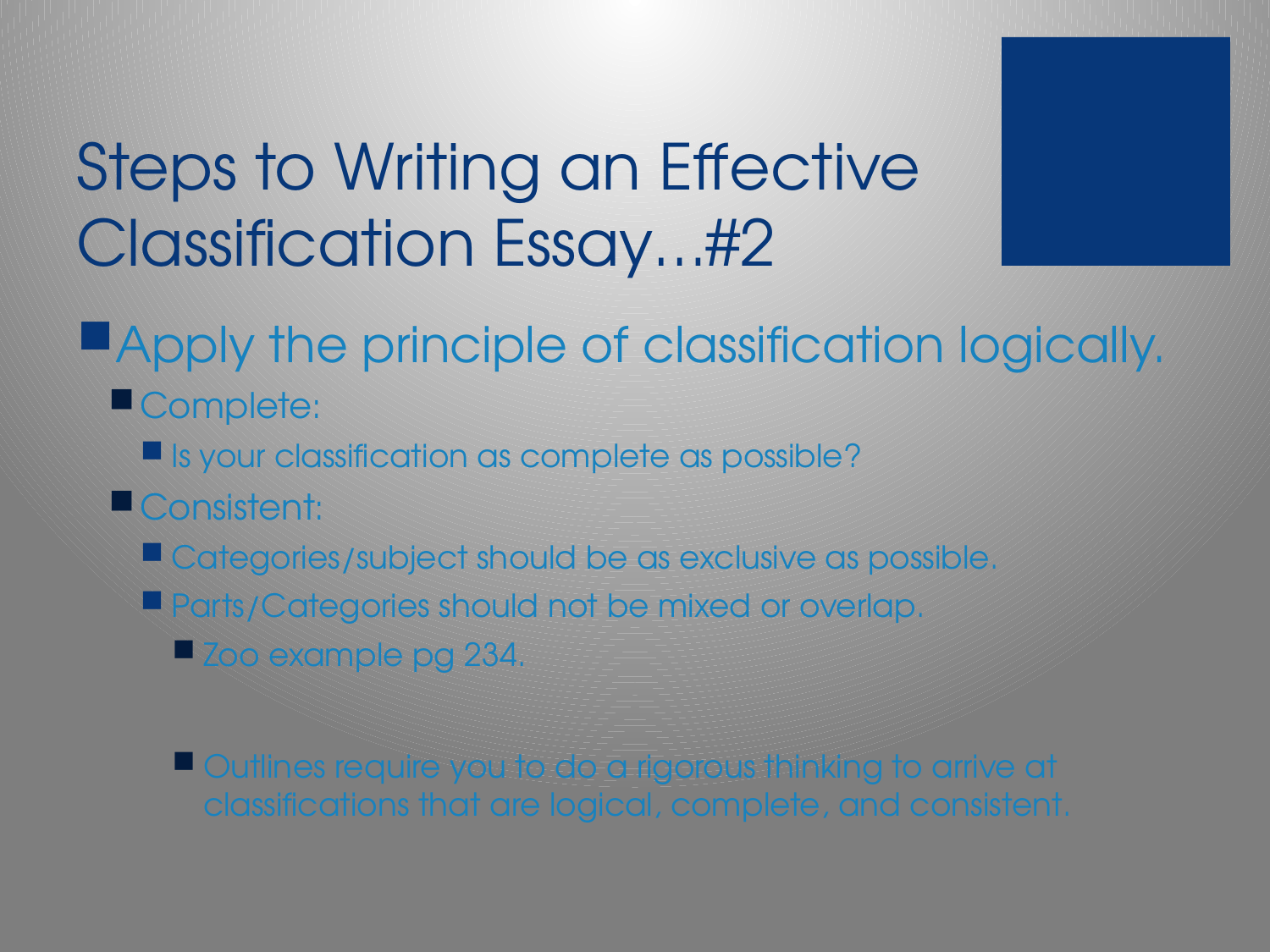

# Steps to Writing an Effective Classification Essay…#2
Apply the principle of classification logically.
Complete:
Is your classification as complete as possible?
Consistent:
Categories/subject should be as exclusive as possible.
Parts/Categories should not be mixed or overlap.
Zoo example pg 234.

Outlines require you to do a rigorous thinking to arrive at classifications that are logical, complete, and consistent.